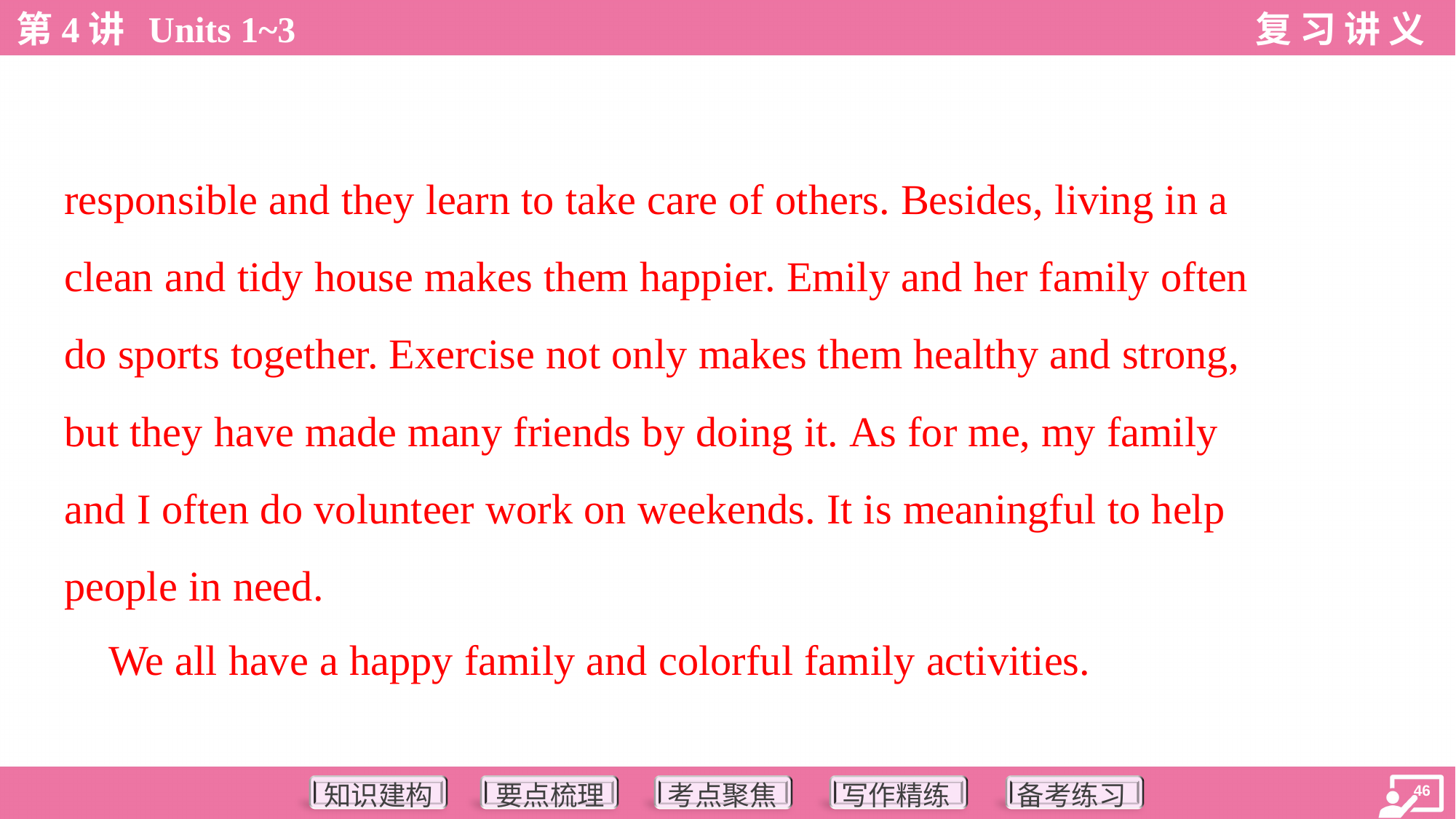

responsible and they learn to take care of others. Besides, living in a
clean and tidy house makes them happier. Emily and her family often
do sports together. Exercise not only makes them healthy and strong,
but they have made many friends by doing it. As for me, my family
and I often do volunteer work on weekends. It is meaningful to help
people in need.
    We all have a happy family and colorful family activities.